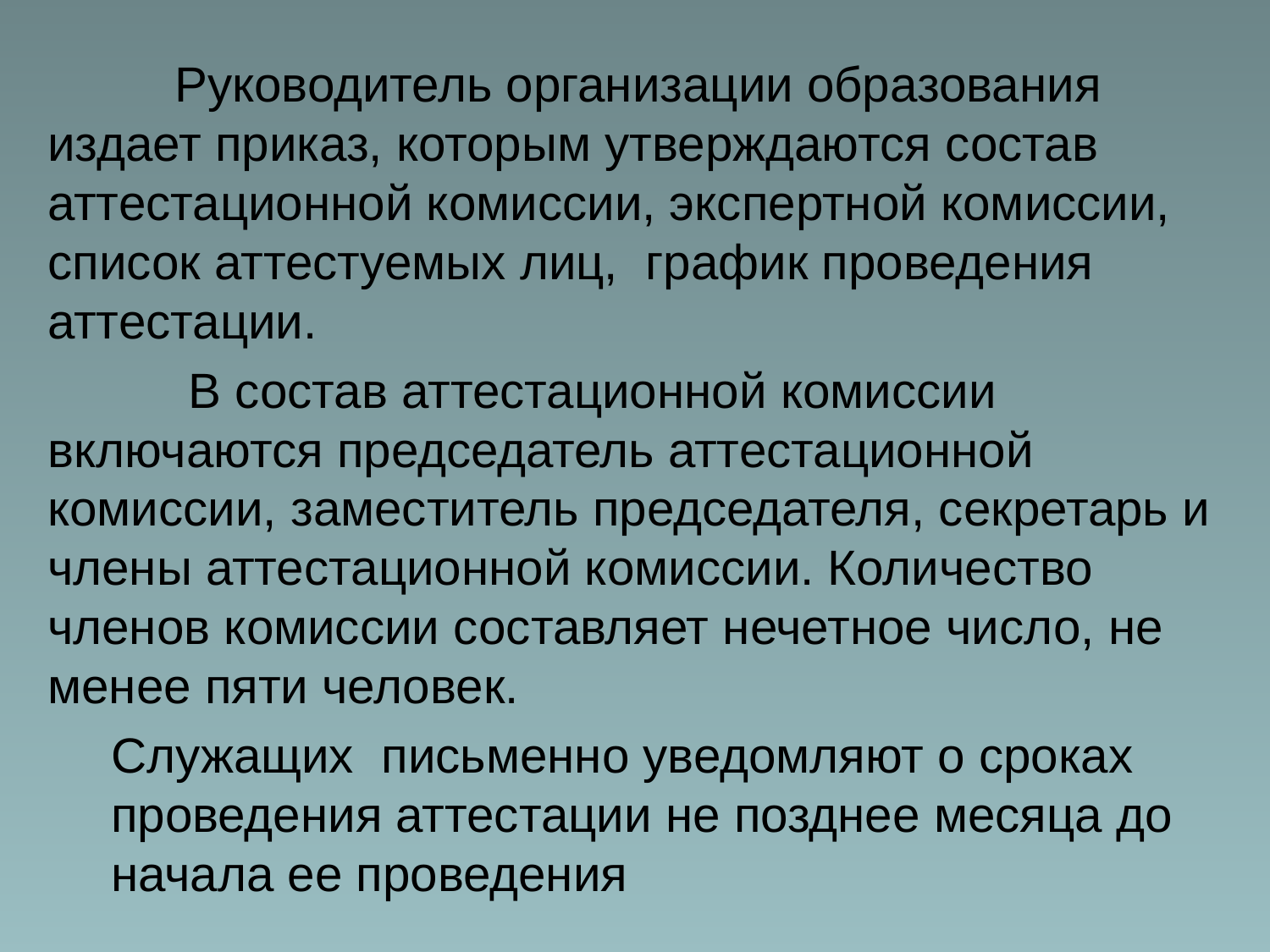

Руководитель организации образования издает приказ, которым утверждаются состав аттестационной комиссии, экспертной комиссии, список аттестуемых лиц,  график проведения аттестации.
 	 В состав аттестационной комиссии включаются председатель аттестационной комиссии, заместитель председателя, секретарь и члены аттестационной комиссии. Количество членов комиссии составляет нечетное число, не менее пяти человек.
Служащих  письменно уведомляют о сроках проведения аттестации не позднее месяца до начала ее проведения